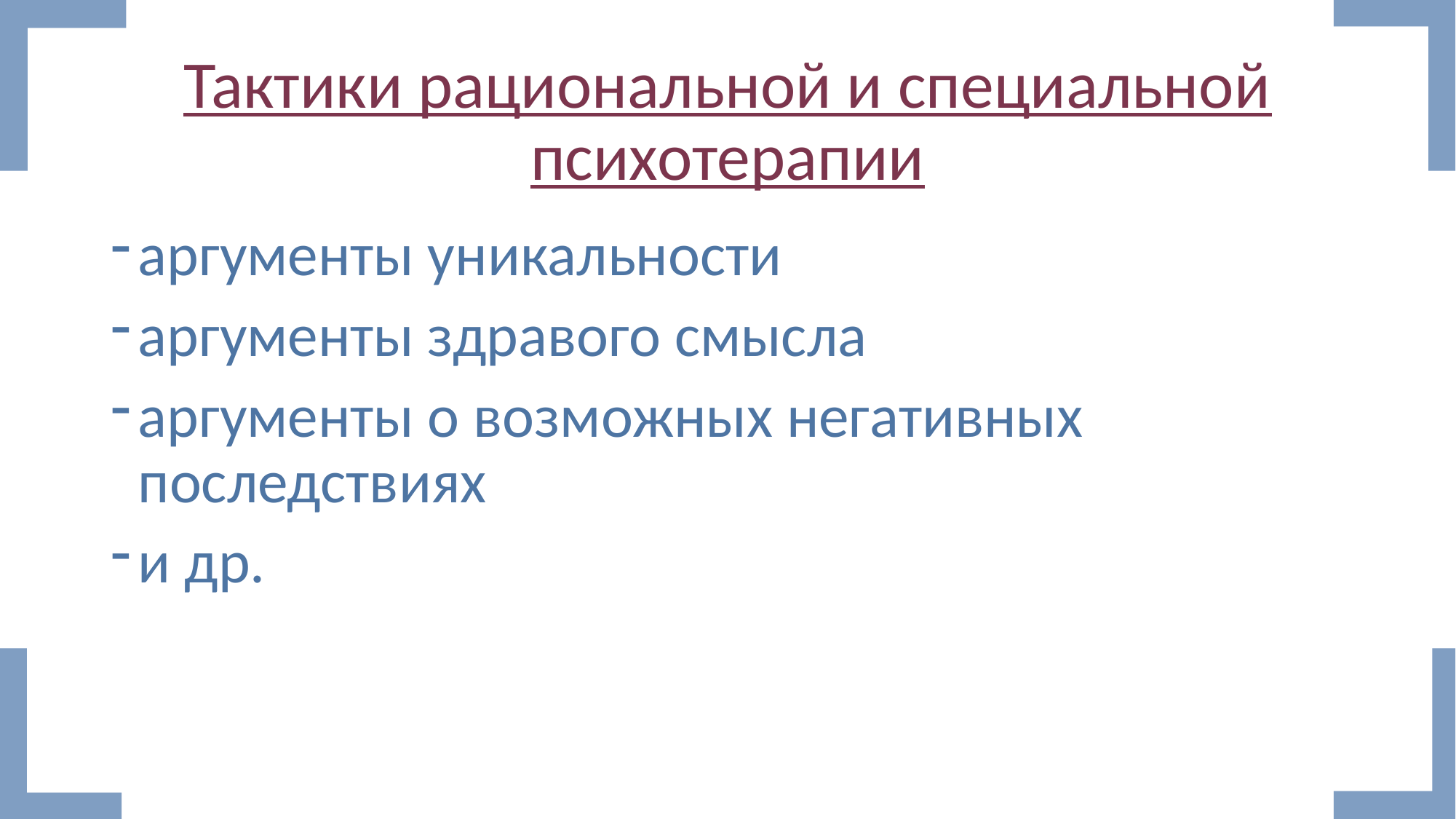

# Тактики рациональной и специальной психотерапии
аргументы уникальности
аргументы здравого смысла
аргументы о возможных негативных последствиях
и др.